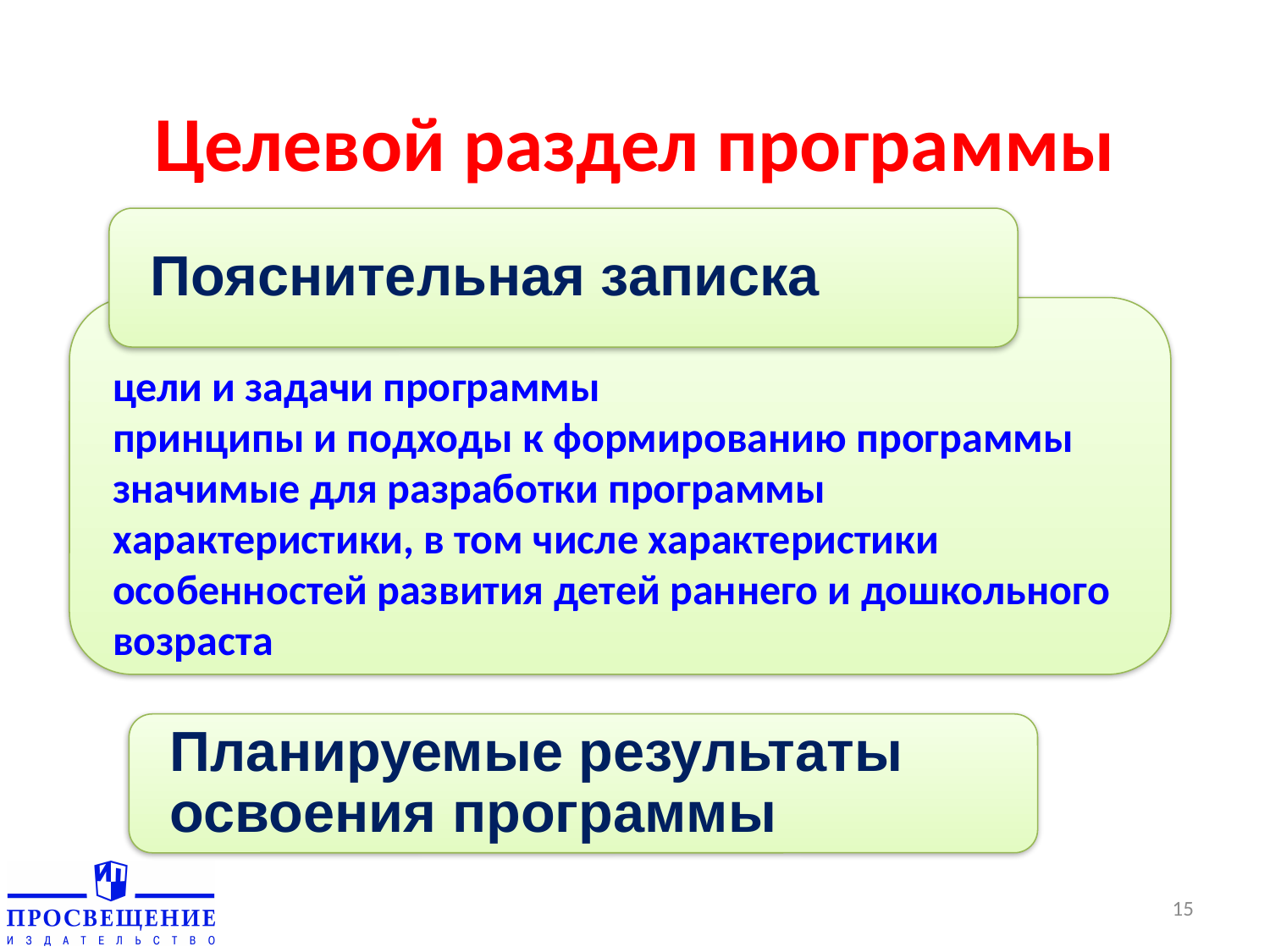

# Целевой раздел программы

Пояснительная записка

цели и задачи программы
принципы и подходы к формированию программы
значимые для разработки программы характеристики, в том числе характеристики особенностей развития детей раннего и дошкольного возраста

Планируемые результаты освоения программы
15